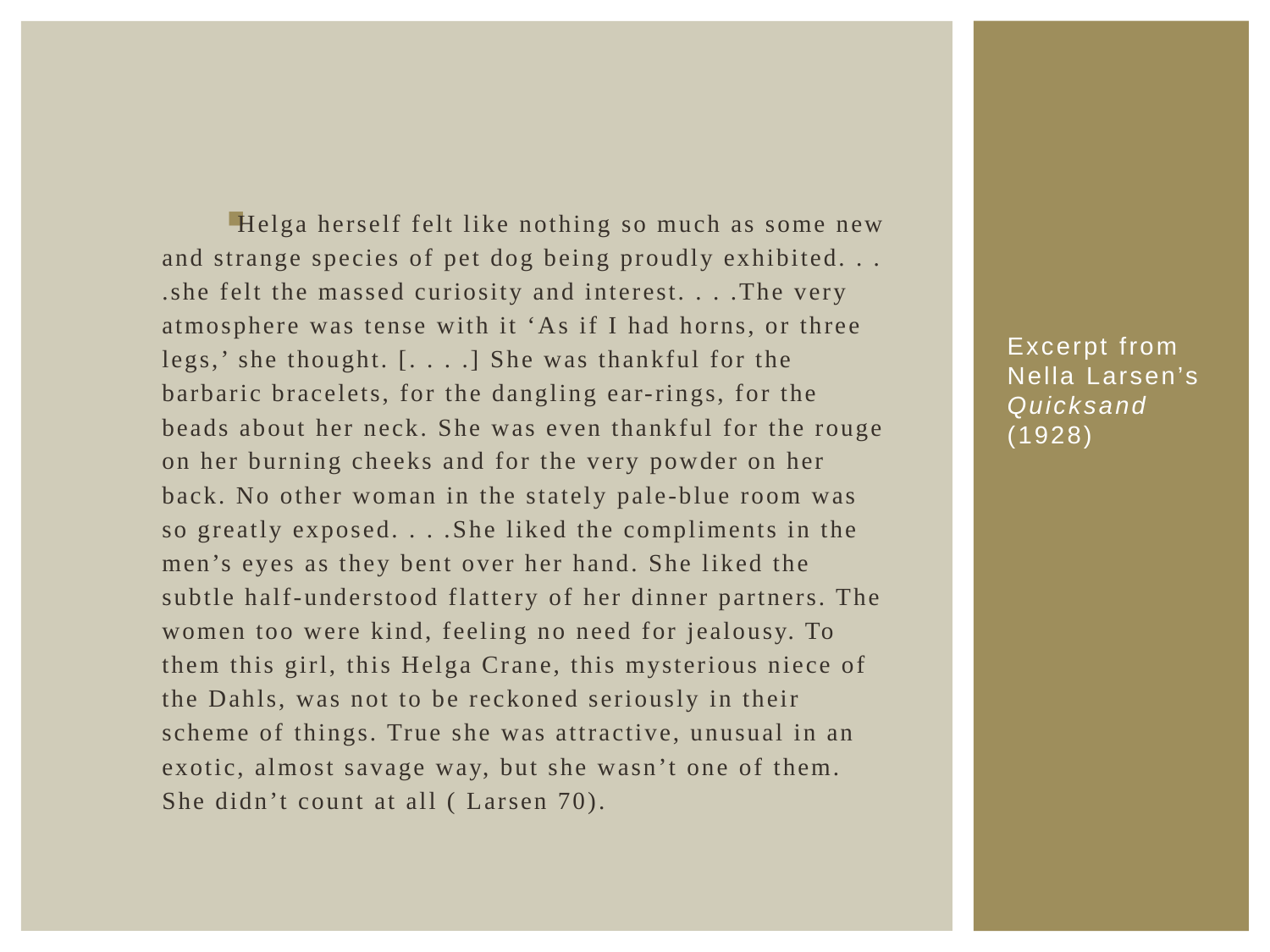

Helga herself felt like nothing so much as some new and strange species of pet dog being proudly exhibited. . . .she felt the massed curiosity and interest. . . .The very atmosphere was tense with it ‘As if I had horns, or three legs,’ she thought. [. . . .] She was thankful for the barbaric bracelets, for the dangling ear-rings, for the beads about her neck. She was even thankful for the rouge on her burning cheeks and for the very powder on her back. No other woman in the stately pale-blue room was so greatly exposed. . . .She liked the compliments in the men’s eyes as they bent over her hand. She liked the subtle half-understood flattery of her dinner partners. The women too were kind, feeling no need for jealousy. To them this girl, this Helga Crane, this mysterious niece of the Dahls, was not to be reckoned seriously in their scheme of things. True she was attractive, unusual in an exotic, almost savage way, but she wasn’t one of them. She didn’t count at all ( Larsen 70).

# Excerpt from Nella Larsen’s Quicksand (1928)